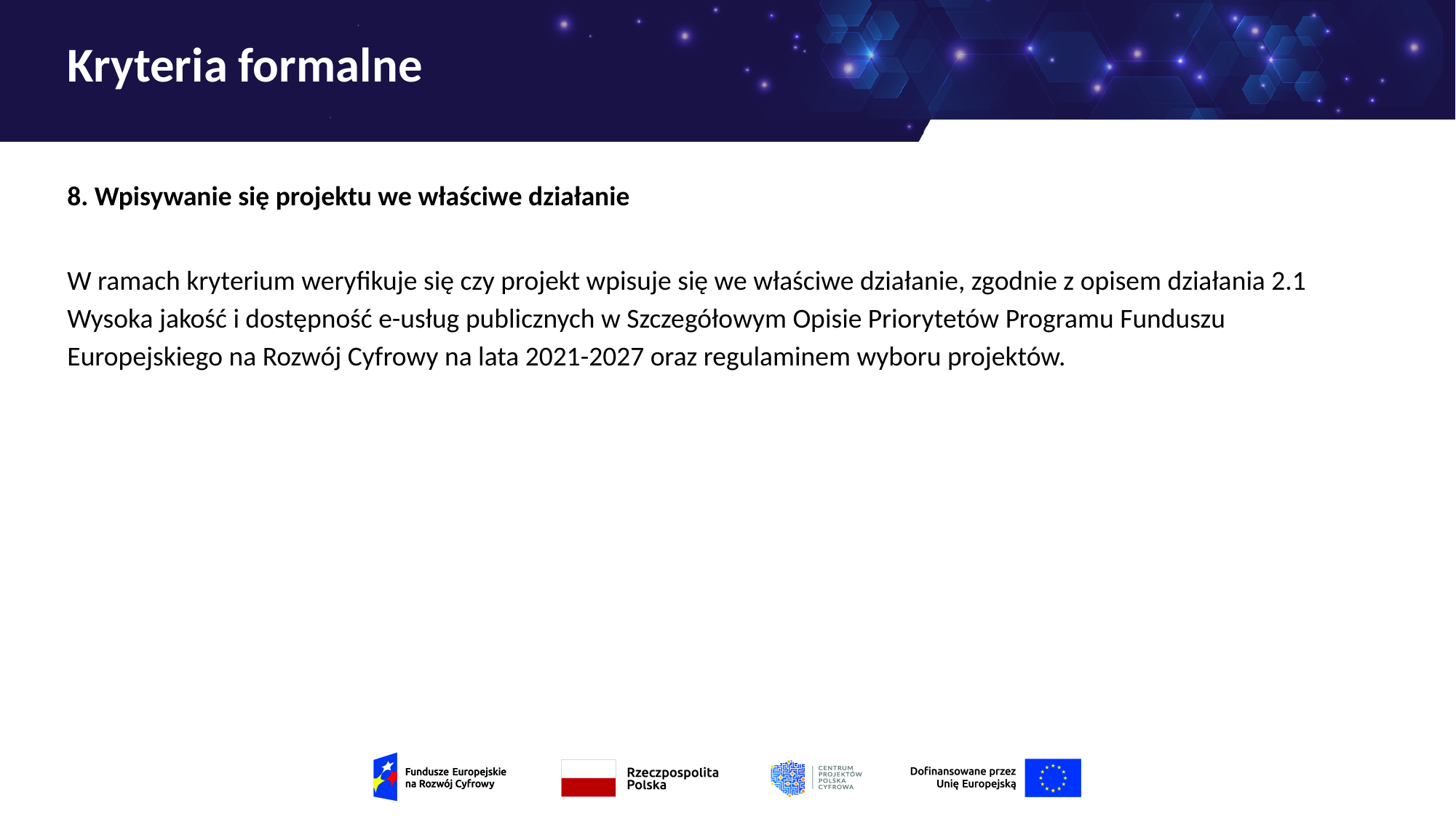

# Kryteria formalne
8. Wpisywanie się projektu we właściwe działanie
W ramach kryterium weryfikuje się czy projekt wpisuje się we właściwe działanie, zgodnie z opisem działania 2.1 Wysoka jakość i dostępność e-usług publicznych w Szczegółowym Opisie Priorytetów Programu Funduszu Europejskiego na Rozwój Cyfrowy na lata 2021-2027 oraz regulaminem wyboru projektów.